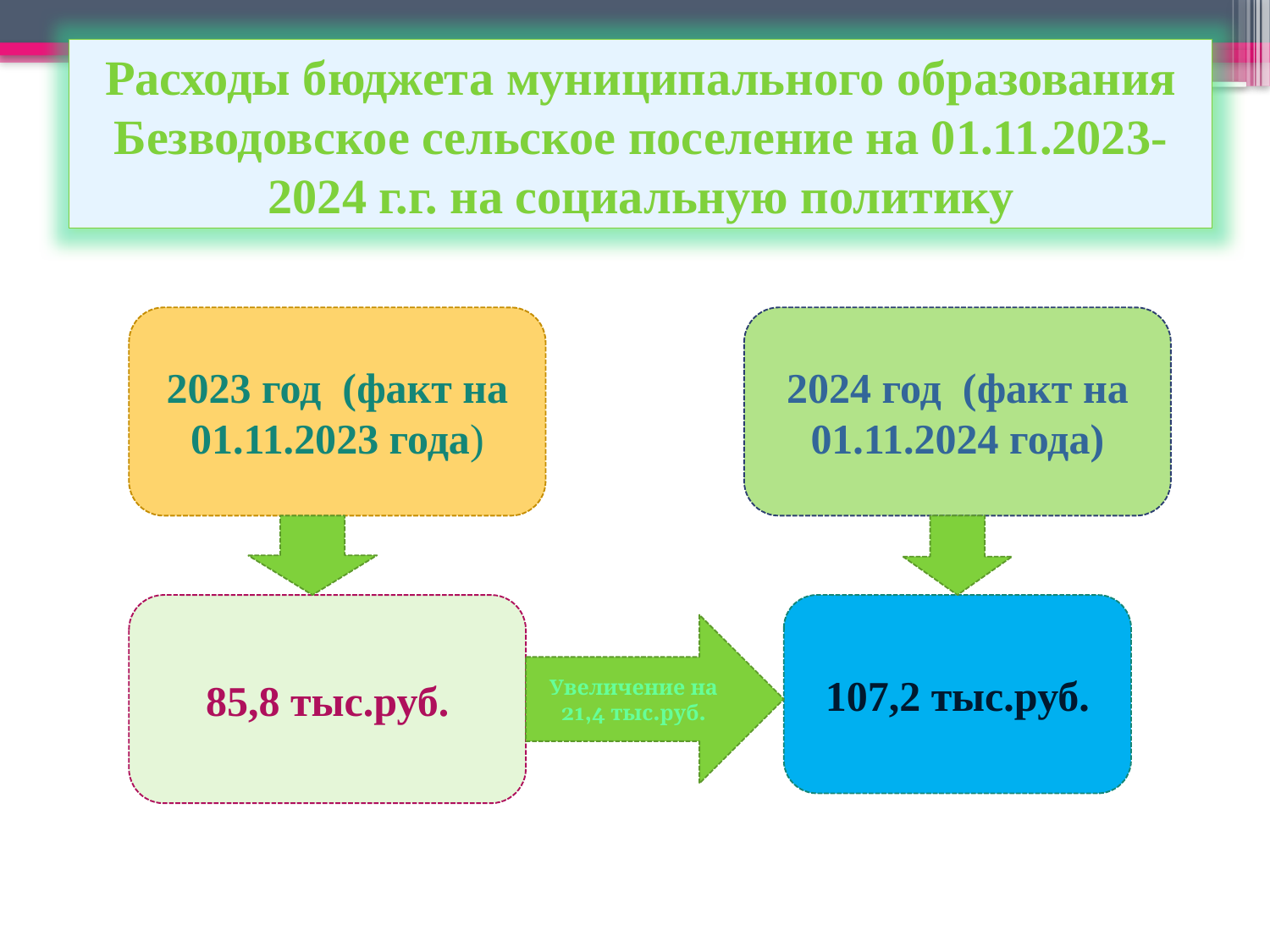

Расходы бюджета муниципального образования Безводовское сельское поселение на 01.11.2023-2024 г.г. на социальную политику
2023 год  (факт на 01.11.2023 года)
2024 год  (факт на 01.11.2024 года)

85,8 тыс.руб.
107,2 тыс.руб.
Увеличение на 21,4 тыс.руб.